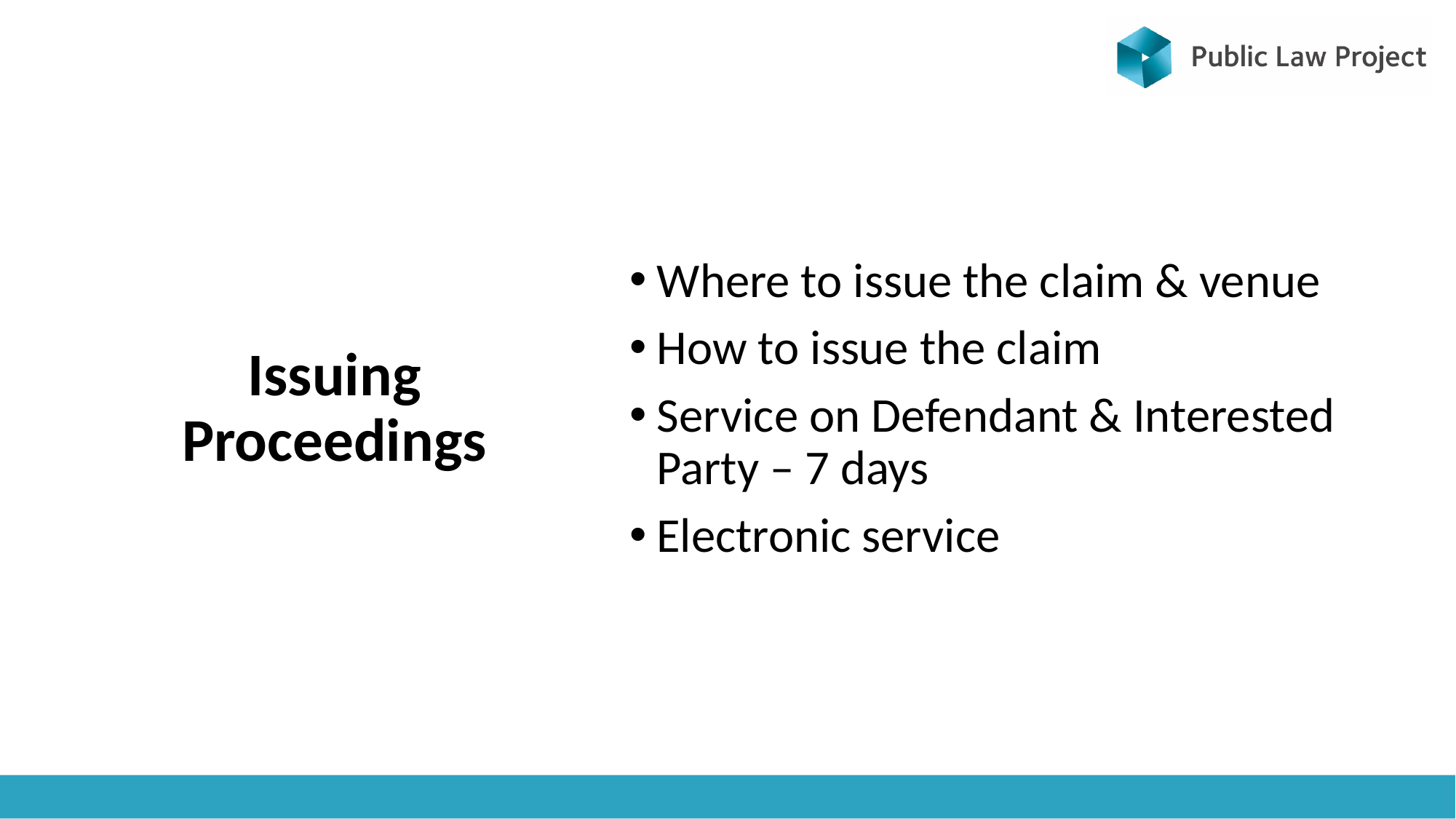

# Issuing Proceedings
Where to issue the claim & venue
How to issue the claim
Service on Defendant & Interested Party – 7 days
Electronic service